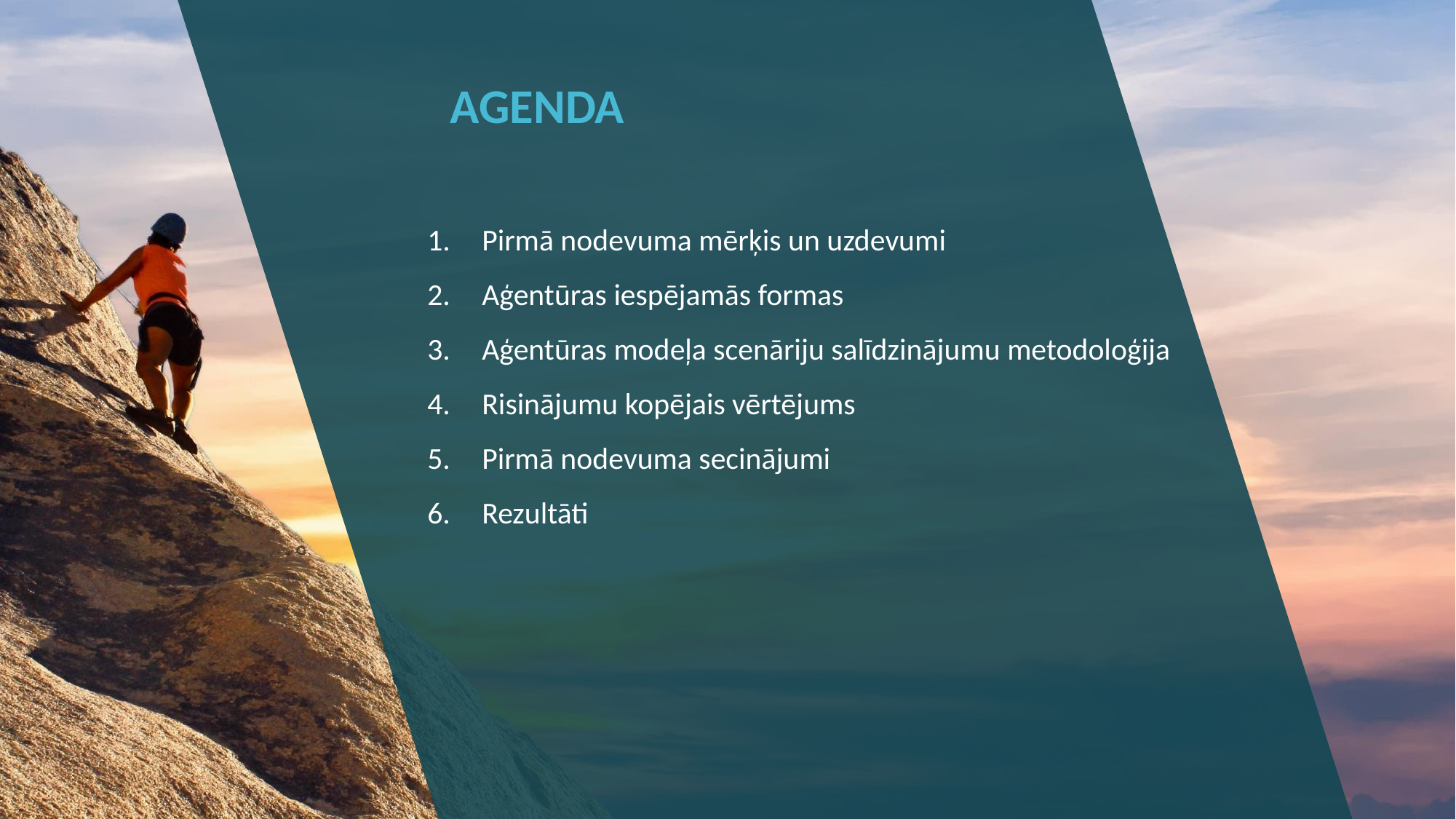

Pirmā nodevuma mērķis un uzdevumi
Aģentūras iespējamās formas
Aģentūras modeļa scenāriju salīdzinājumu metodoloģija
Risinājumu kopējais vērtējums
Pirmā nodevuma secinājumi
Rezultāti